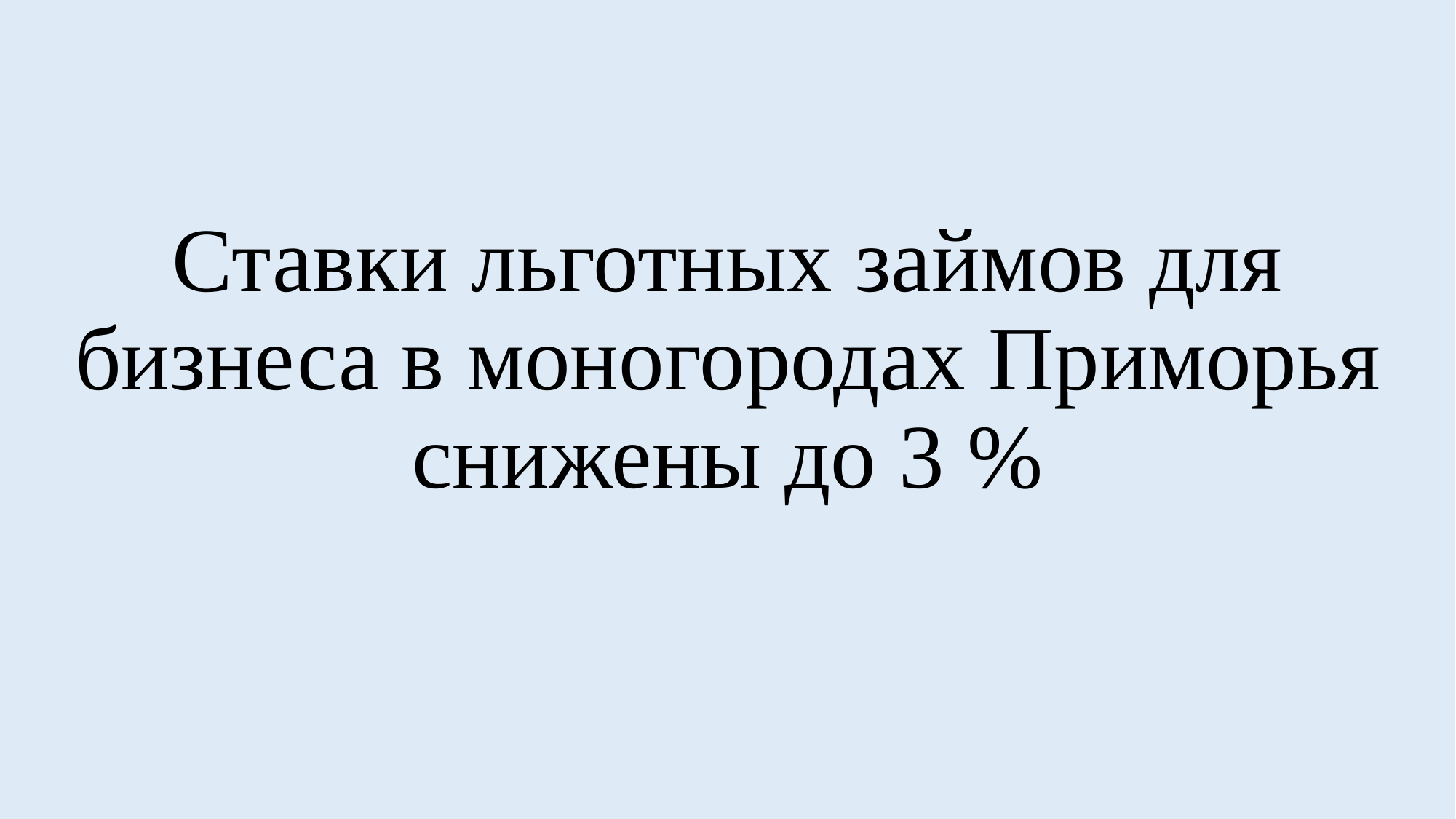

# Ставки льготных займов для бизнеса в моногородах Приморья снижены до 3 %